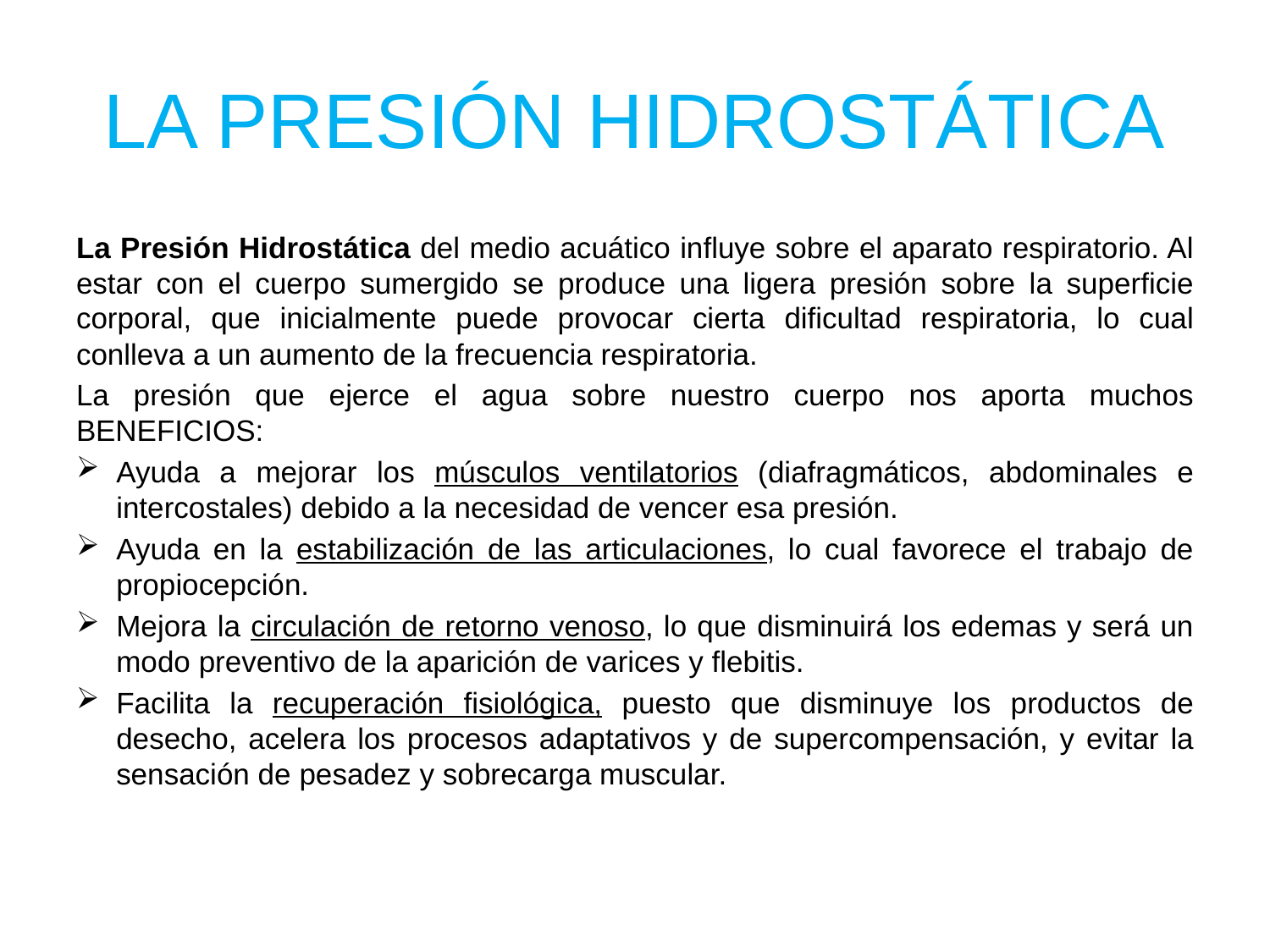

# LA PRESIÓN HIDROSTÁTICA
La Presión Hidrostática del medio acuático influye sobre el aparato respiratorio. Al estar con el cuerpo sumergido se produce una ligera presión sobre la superficie corporal, que inicialmente puede provocar cierta dificultad respiratoria, lo cual conlleva a un aumento de la frecuencia respiratoria.
La presión que ejerce el agua sobre nuestro cuerpo nos aporta muchos BENEFICIOS:
Ayuda a mejorar los músculos ventilatorios (diafragmáticos, abdominales e intercostales) debido a la necesidad de vencer esa presión.
Ayuda en la estabilización de las articulaciones, lo cual favorece el trabajo de propiocepción.
Mejora la circulación de retorno venoso, lo que disminuirá los edemas y será un modo preventivo de la aparición de varices y flebitis.
Facilita la recuperación fisiológica, puesto que disminuye los productos de desecho, acelera los procesos adaptativos y de supercompensación, y evitar la sensación de pesadez y sobrecarga muscular.